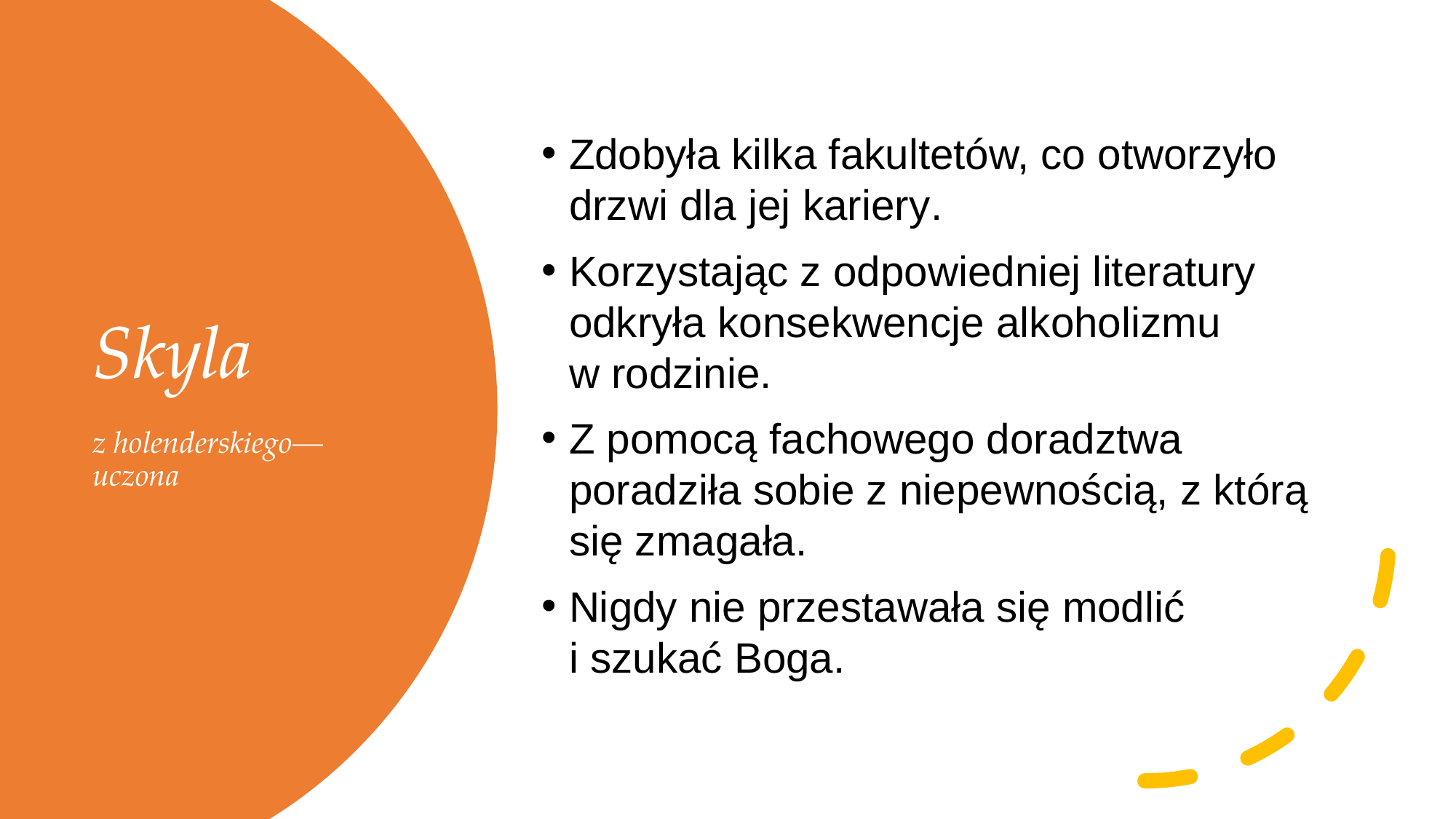

Zdobyła kilka fakultetów, co otworzyło drzwi dla jej kariery.
Korzystając z odpowiedniej literatury odkryła konsekwencje alkoholizmu
w rodzinie.
Z pomocą fachowego doradztwa poradziła sobie z niepewnością, z którą się zmagała.
Nigdy nie przestawała się modlić
i szukać Boga.
# Skyla z holenderskiego— uczona